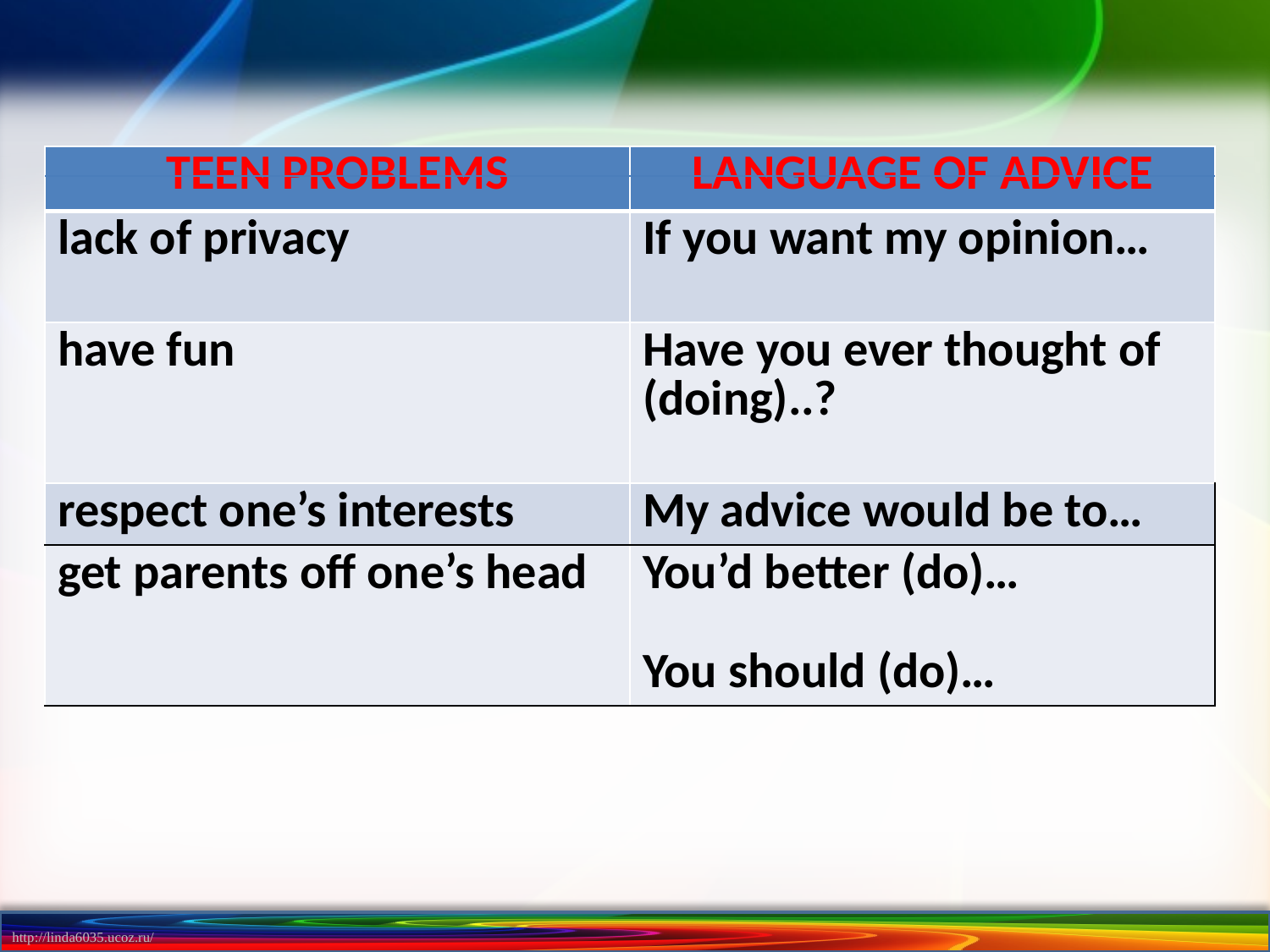

| TEEN PROBLEMS | LANGUAGE OF ADVICE |
| --- | --- |
| lack of privacy | If you want my opinion… |
| have fun | Have you ever thought of (doing)..? |
| respect one’s interests | My advice would be to… |
| get parents off one’s head | You’d better (do)… You should (do)… |